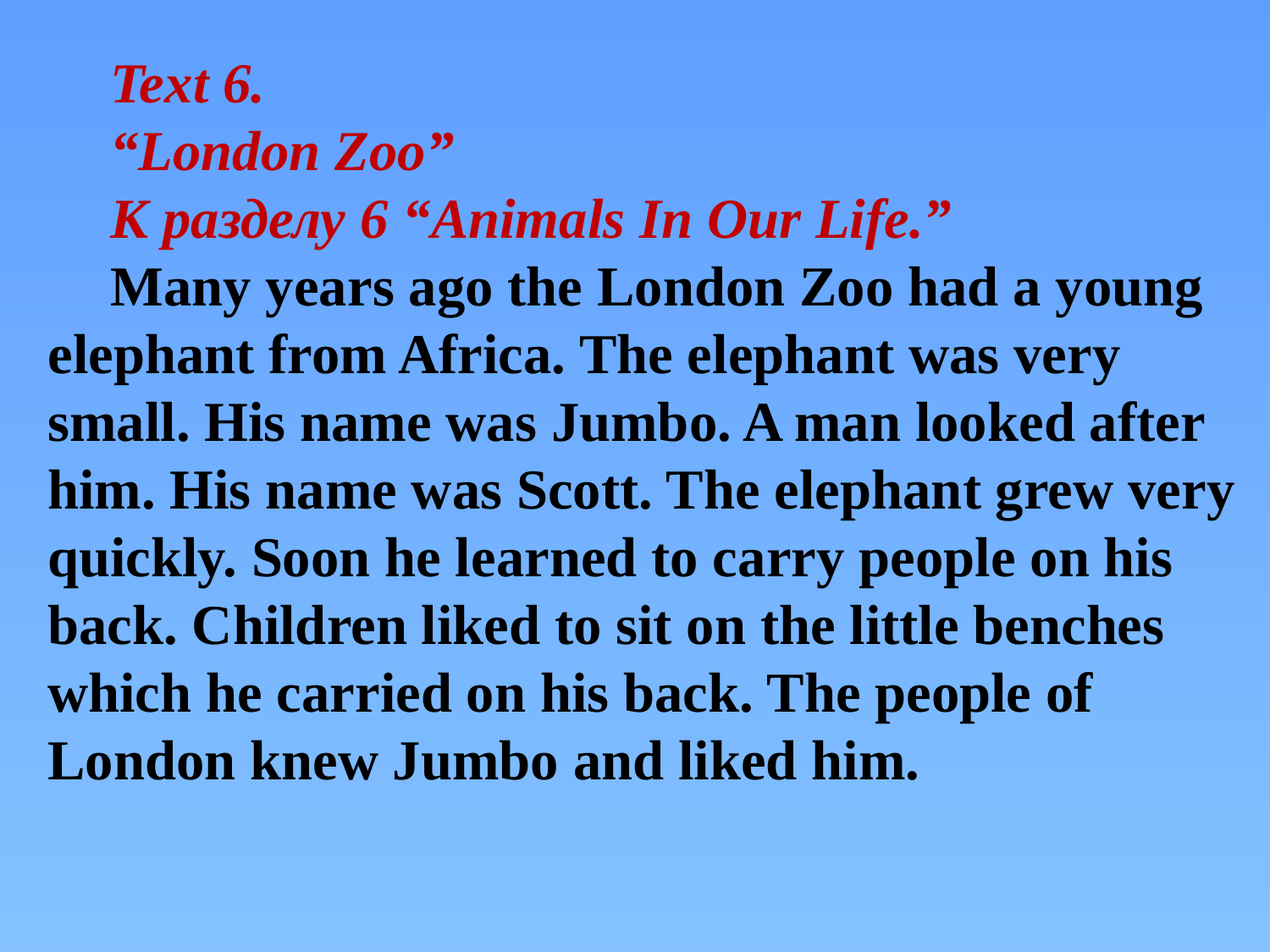

Text 6.
“London Zoo”
К разделу 6 “Animals In Our Life.”
Many years ago the London Zoo had a young elephant from Africa. The elephant was very small. His name was Jumbo. A man looked after him. His name was Scott. The elephant grew very quickly. Soon he learned to carry people on his back. Children liked to sit on the little benches which he carried on his back. The people of London knew Jumbo and liked him.